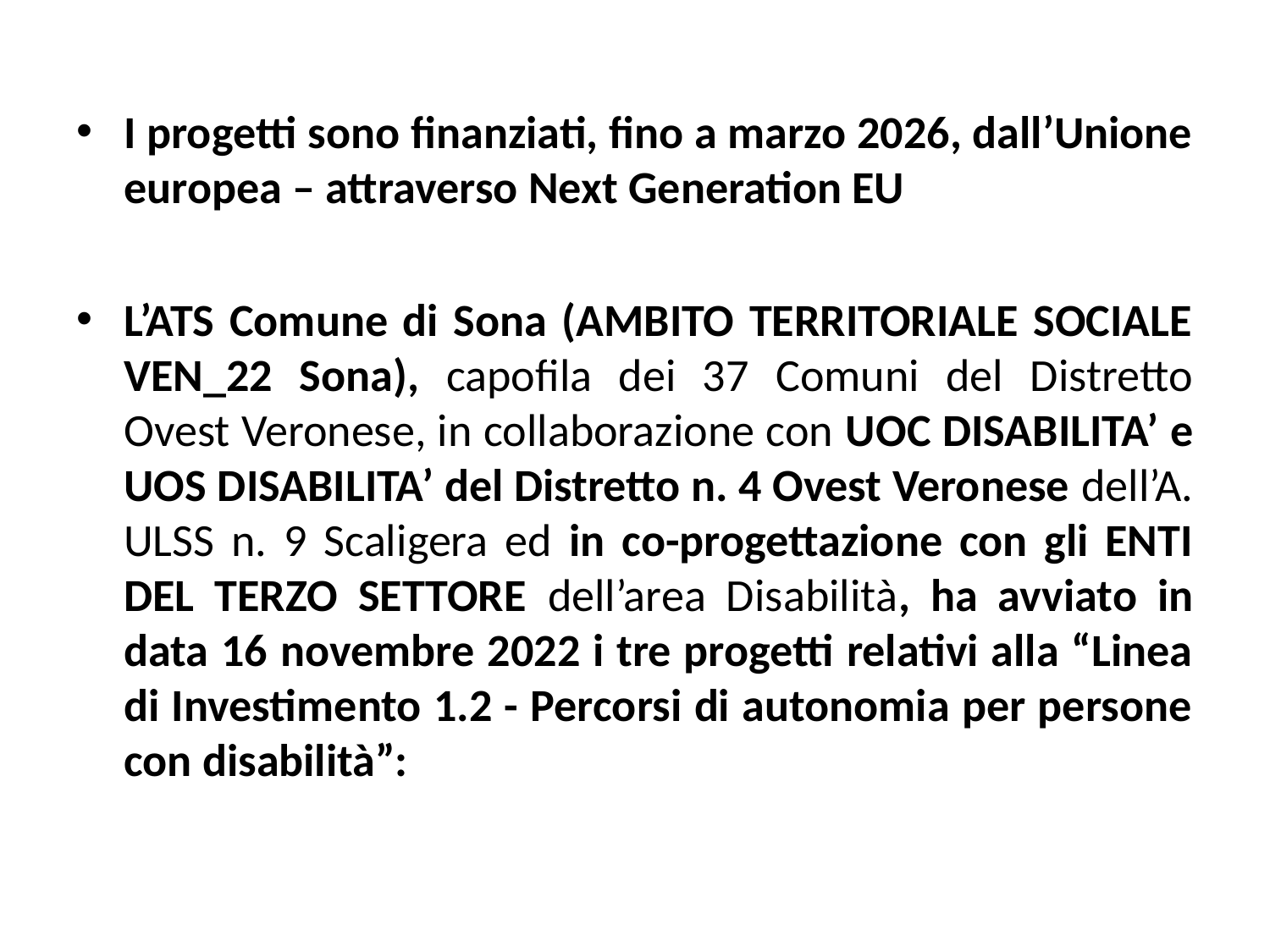

I progetti sono finanziati, fino a marzo 2026, dall’Unione europea – attraverso Next Generation EU

L’ATS Comune di Sona (AMBITO TERRITORIALE SOCIALE VEN_22 Sona), capofila dei 37 Comuni del Distretto Ovest Veronese, in collaborazione con UOC DISABILITA’ e UOS DISABILITA’ del Distretto n. 4 Ovest Veronese dell’A. ULSS n. 9 Scaligera ed in co-progettazione con gli ENTI DEL TERZO SETTORE dell’area Disabilità, ha avviato in data 16 novembre 2022 i tre progetti relativi alla “Linea di Investimento 1.2 - Percorsi di autonomia per persone con disabilità”: